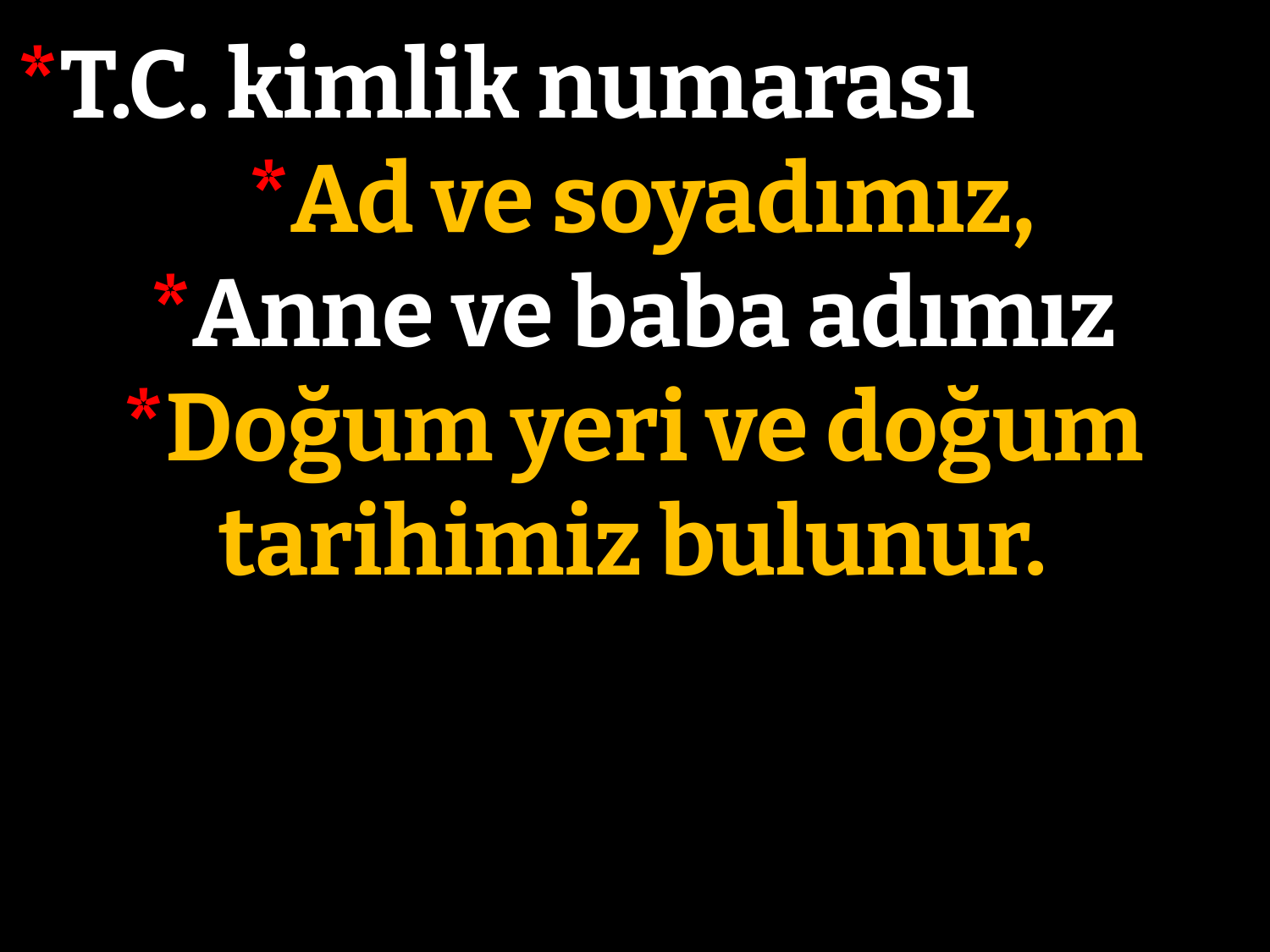

*T.C. kimlik numarası                  *Ad ve soyadımız,
*Anne ve baba adımız
*Doğum yeri ve doğum tarihimiz bulunur.
#